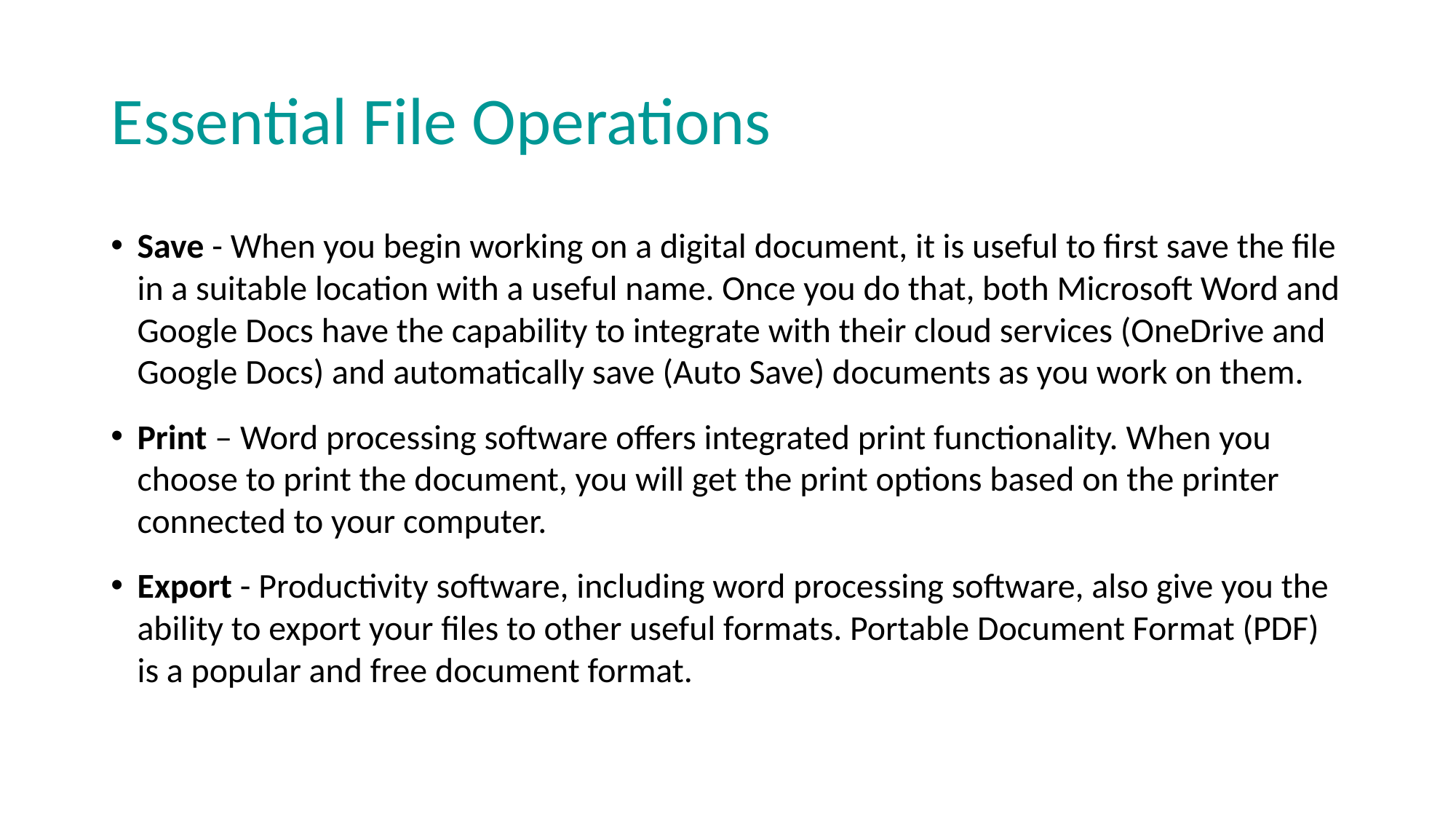

# Essential File Operations
Save - When you begin working on a digital document, it is useful to first save the file in a suitable location with a useful name. Once you do that, both Microsoft Word and Google Docs have the capability to integrate with their cloud services (OneDrive and Google Docs) and automatically save (Auto Save) documents as you work on them.
Print – Word processing software offers integrated print functionality. When you choose to print the document, you will get the print options based on the printer connected to your computer.
Export - Productivity software, including word processing software, also give you the ability to export your files to other useful formats. Portable Document Format (PDF) is a popular and free document format.